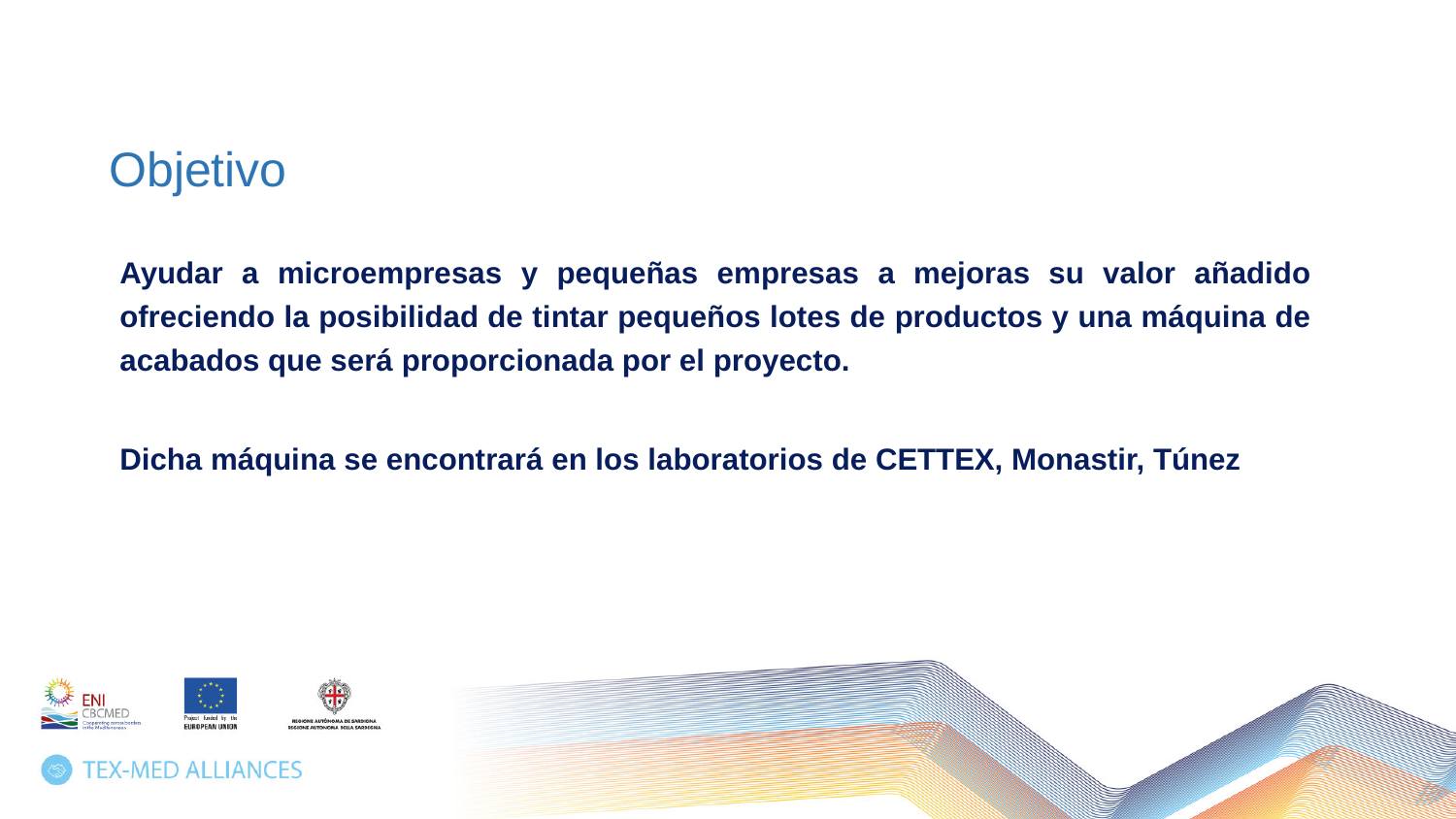

Objetivo
Ayudar a microempresas y pequeñas empresas a mejoras su valor añadido ofreciendo la posibilidad de tintar pequeños lotes de productos y una máquina de acabados que será proporcionada por el proyecto.

Dicha máquina se encontrará en los laboratorios de CETTEX, Monastir, Túnez